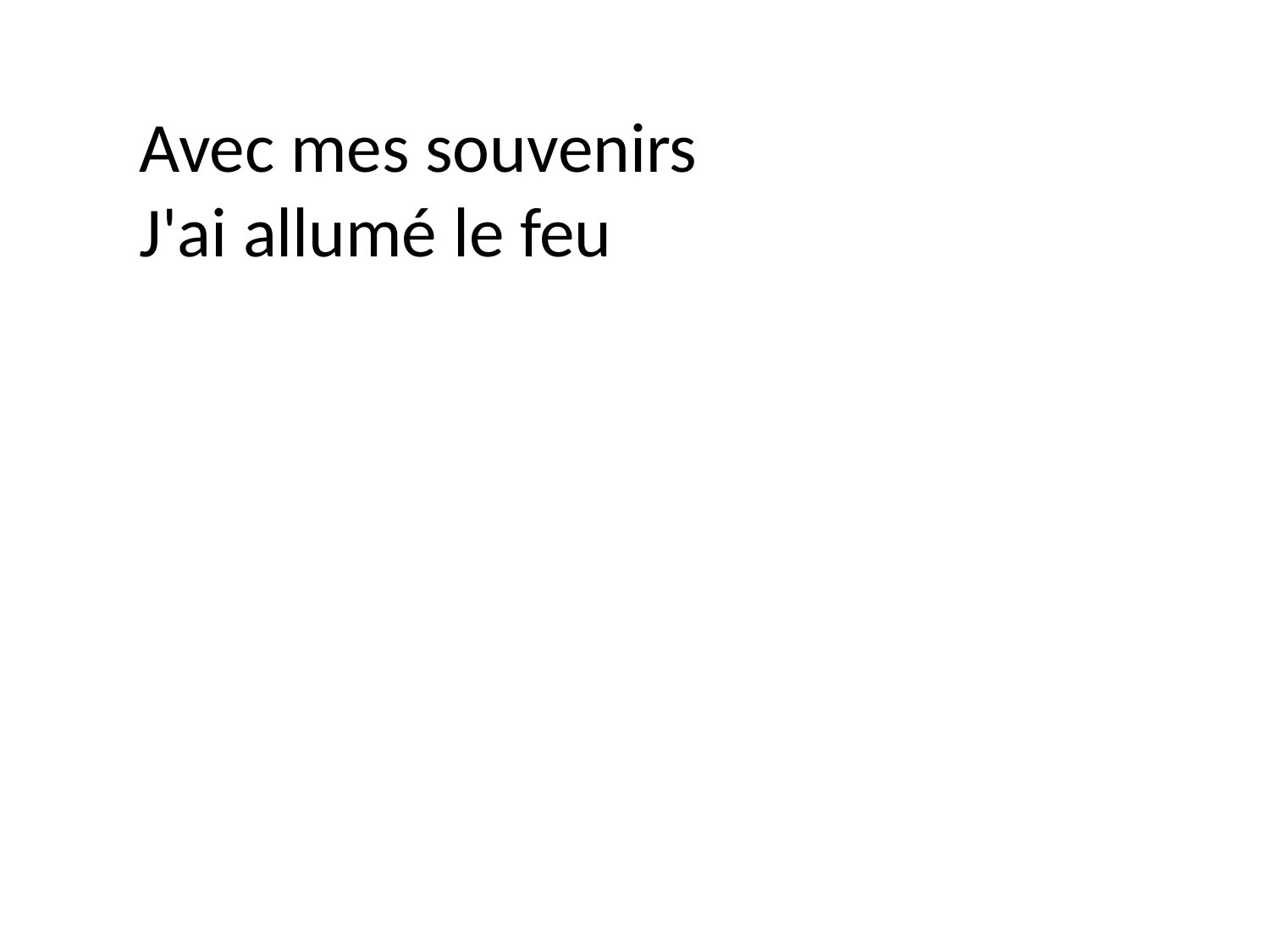

Avec mes souvenirs
J'ai allumé le feu